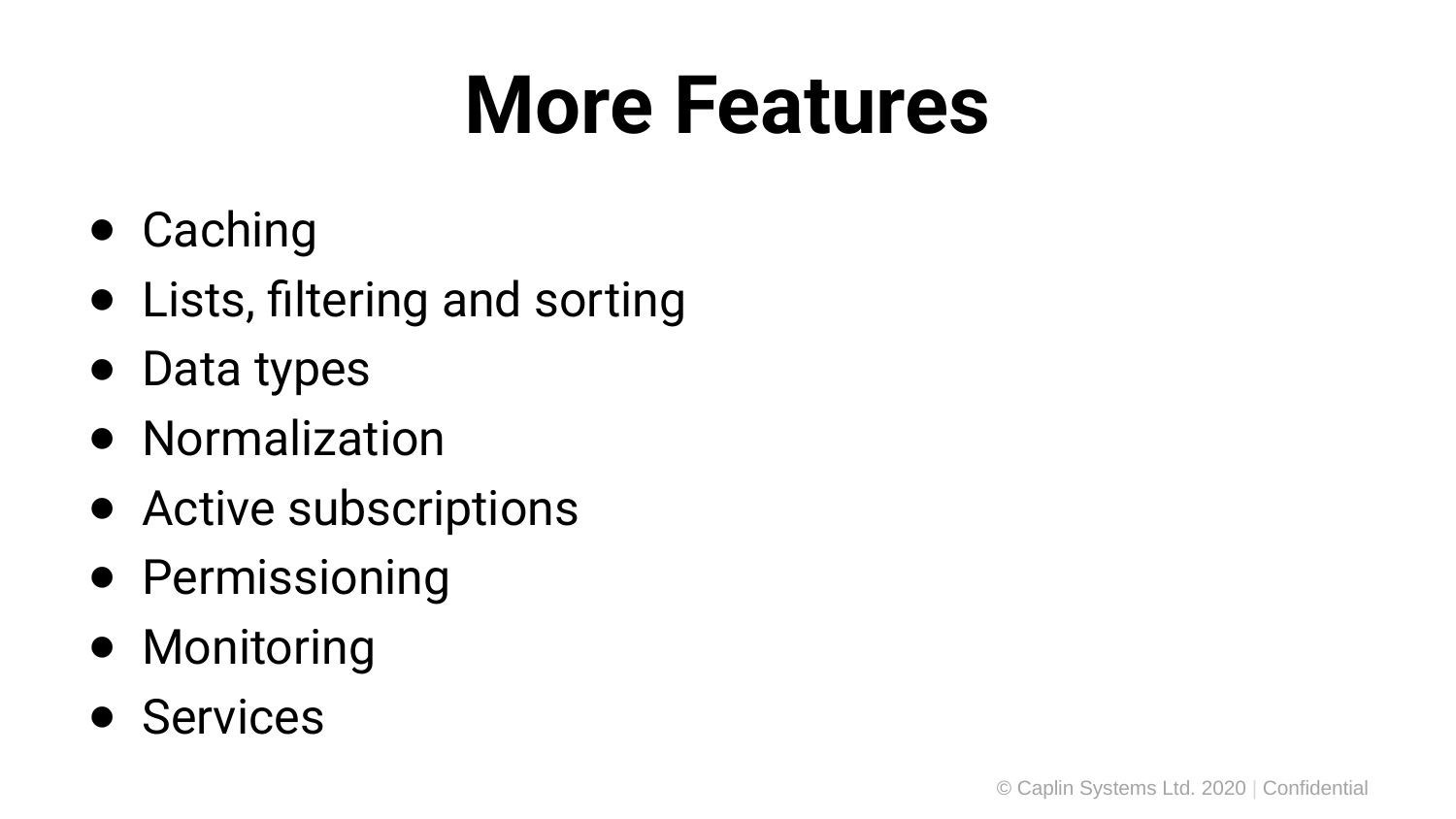

# More Features
Caching
Lists, filtering and sorting
Data types
Normalization
Active subscriptions
Permissioning
Monitoring
Services